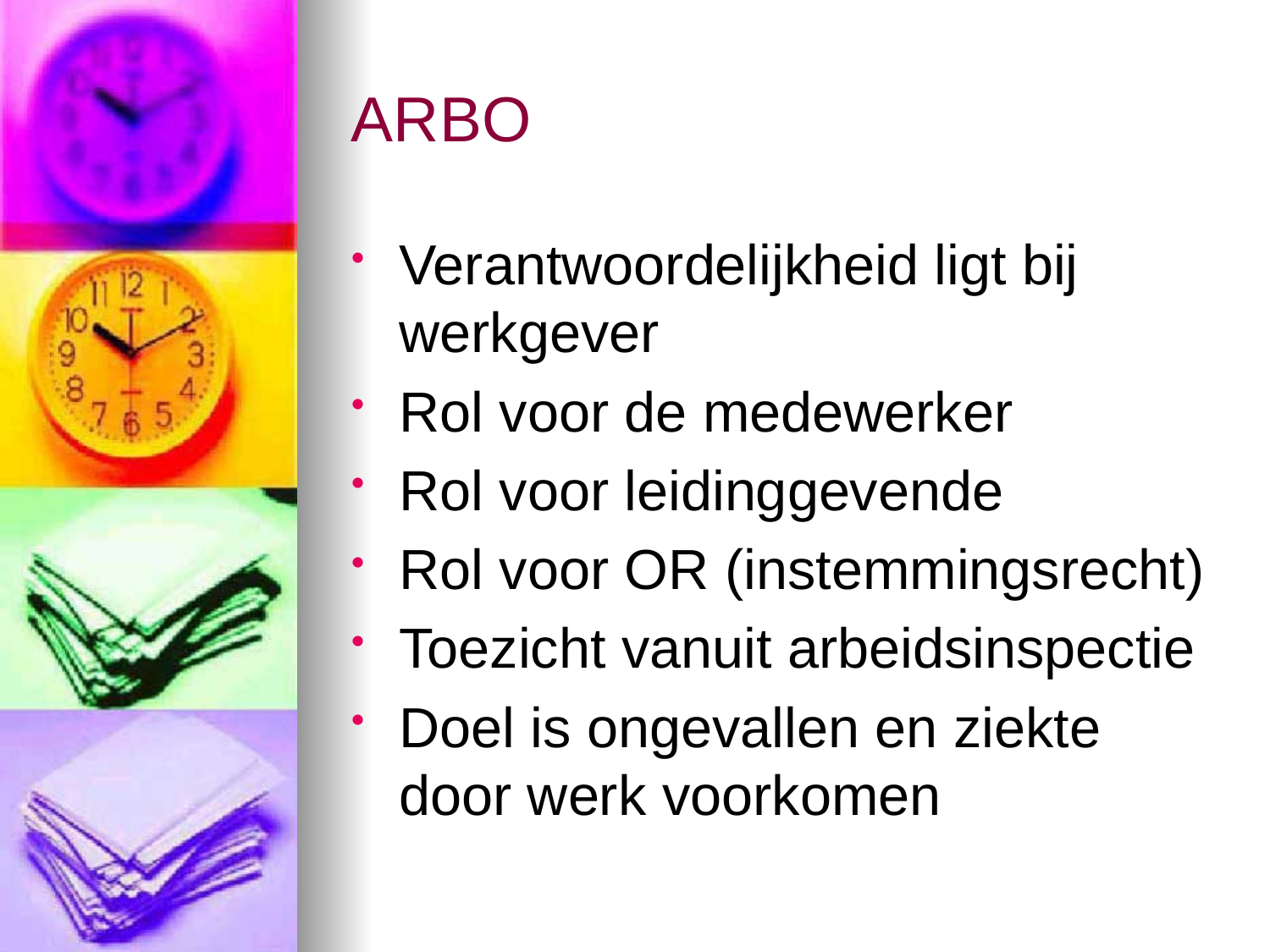

# ARBO
Verantwoordelijkheid ligt bij werkgever
Rol voor de medewerker
Rol voor leidinggevende
Rol voor OR (instemmingsrecht)
Toezicht vanuit arbeidsinspectie
Doel is ongevallen en ziekte door werk voorkomen